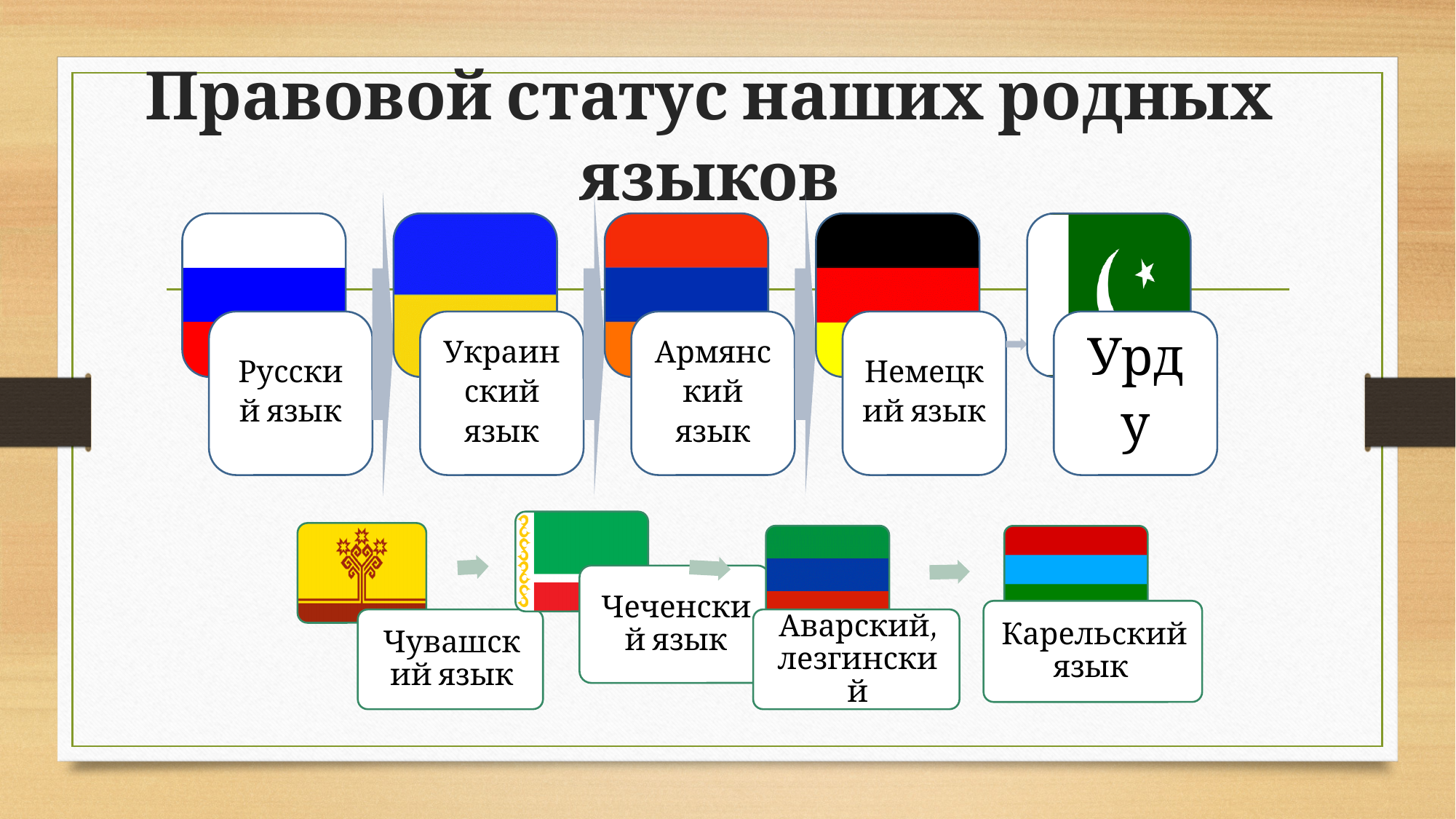

# Правовой статус наших родных языков

Русский язык
Украинский язык
Немецкий язык
Армянский язык
Урду
Чувашский язык

Чеченский язык

Аварский, лезгинский

Карельский язык